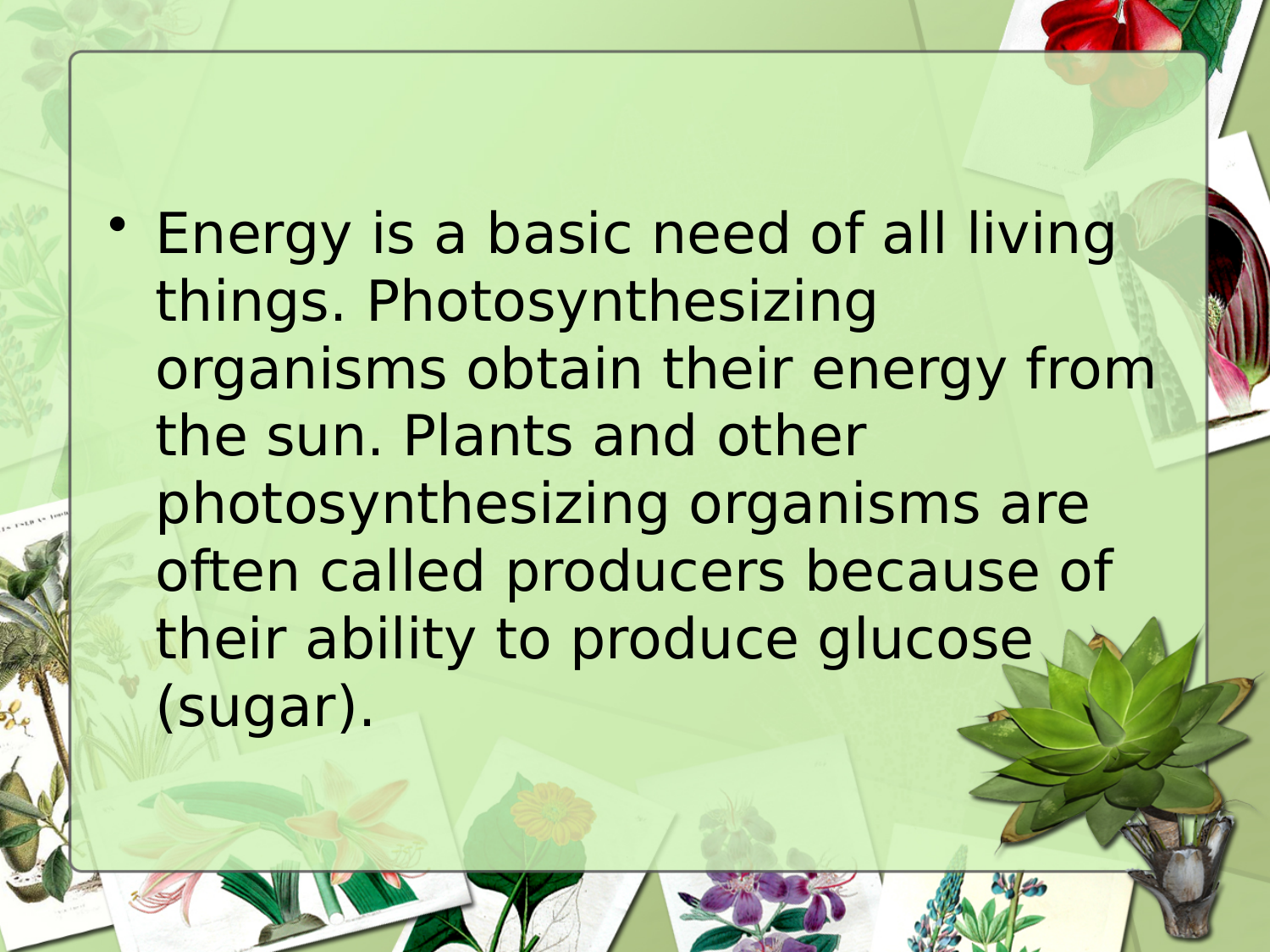

#
Energy is a basic need of all living things. Photosynthesizing organisms obtain their energy from the sun. Plants and other photosynthesizing organisms are often called producers because of their ability to produce glucose (sugar).